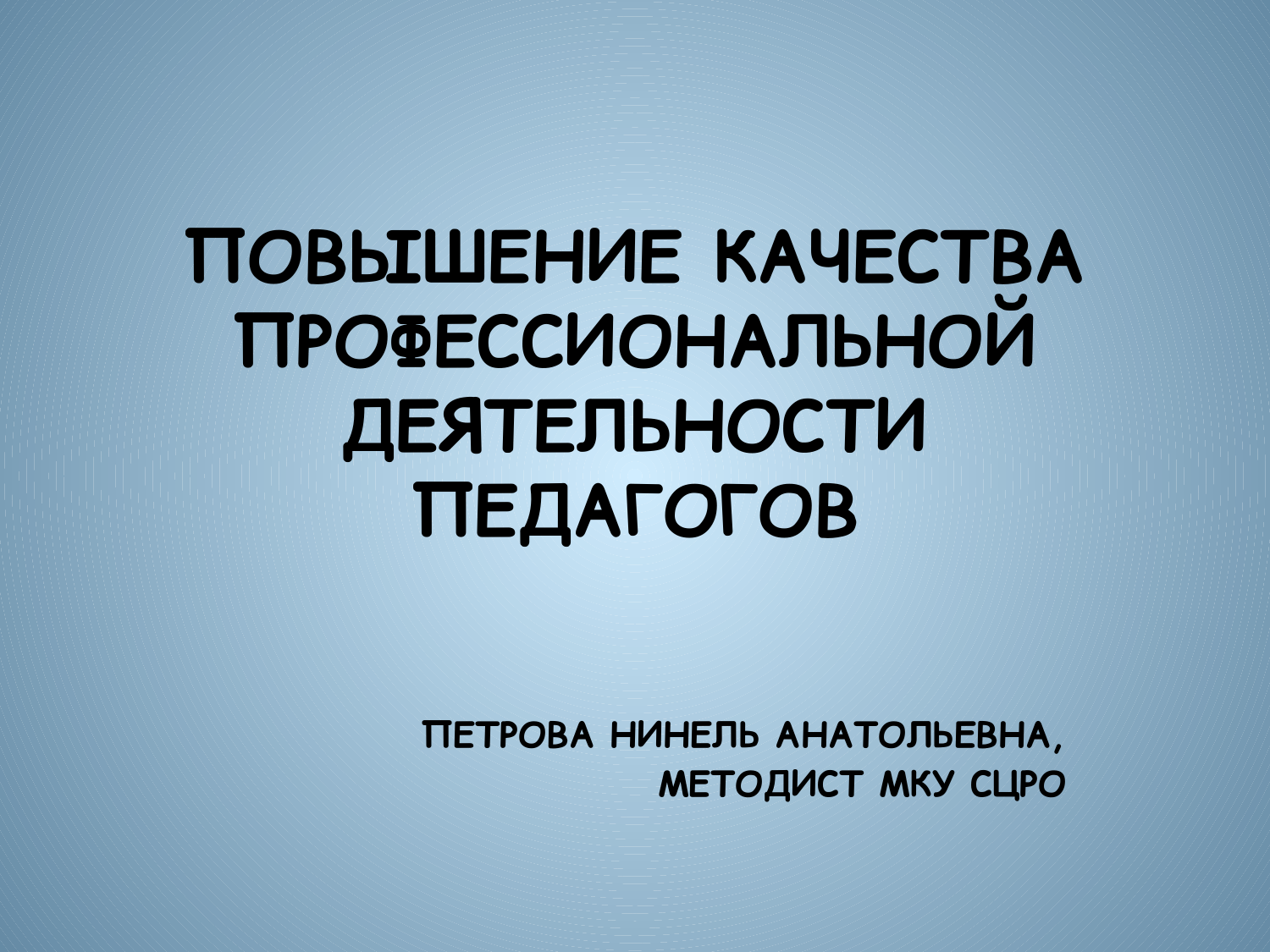

# ПОВЫШЕНИЕ КАЧЕСТВА ПРОФЕССИОНАЛЬНОЙ ДЕЯТЕЛЬНОСТИ ПЕДАГОГОВ
ПЕТРОВА НИНЕЛЬ АНАТОЛЬЕВНА,
МЕТОДИСТ МКУ СЦРО